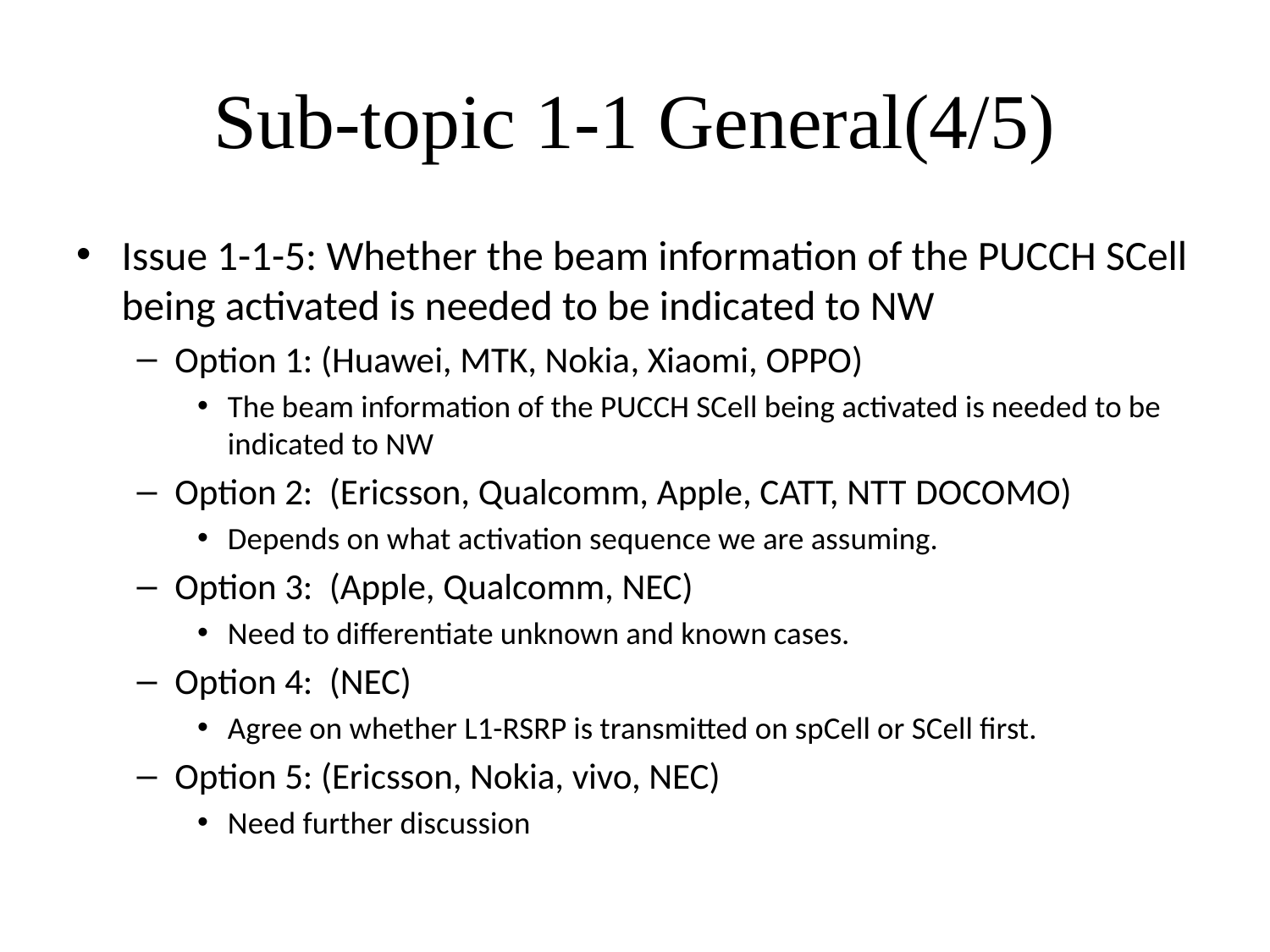

# Sub-topic 1-1 General(4/5)
Issue 1-1-5: Whether the beam information of the PUCCH SCell being activated is needed to be indicated to NW
Option 1: (Huawei, MTK, Nokia, Xiaomi, OPPO)
The beam information of the PUCCH SCell being activated is needed to be indicated to NW
Option 2:  (Ericsson, Qualcomm, Apple, CATT, NTT DOCOMO)
Depends on what activation sequence we are assuming.
Option 3:  (Apple, Qualcomm, NEC)
Need to differentiate unknown and known cases.
Option 4:  (NEC)
Agree on whether L1-RSRP is transmitted on spCell or SCell first.
Option 5: (Ericsson, Nokia, vivo, NEC)
Need further discussion